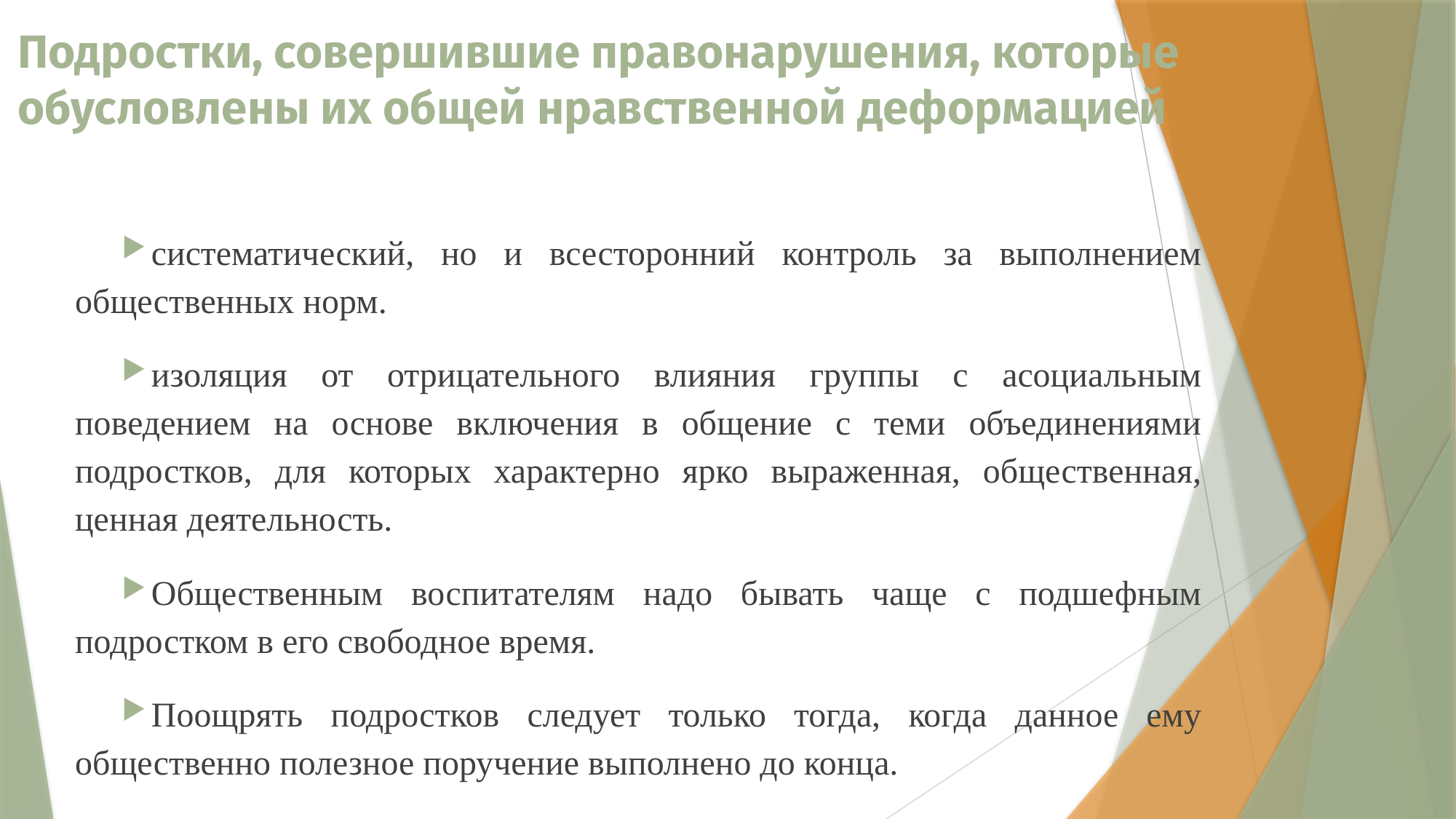

# Подростки, совершившие правонарушения, которые обусловлены их общей нравственной деформацией
систематический, но и всесторонний контроль за выполнением общественных норм.
изоляция от отрицательного влияния группы с асоциальным поведением на основе включения в общение с теми объединениями подростков, для которых характерно ярко выраженная, общественная, ценная деятельность.
Общественным воспитателям надо бывать чаще с подшефным подростком в его свободное время.
Поощрять подростков следует только тогда, когда данное ему общественно полезное поручение выполнено до конца.